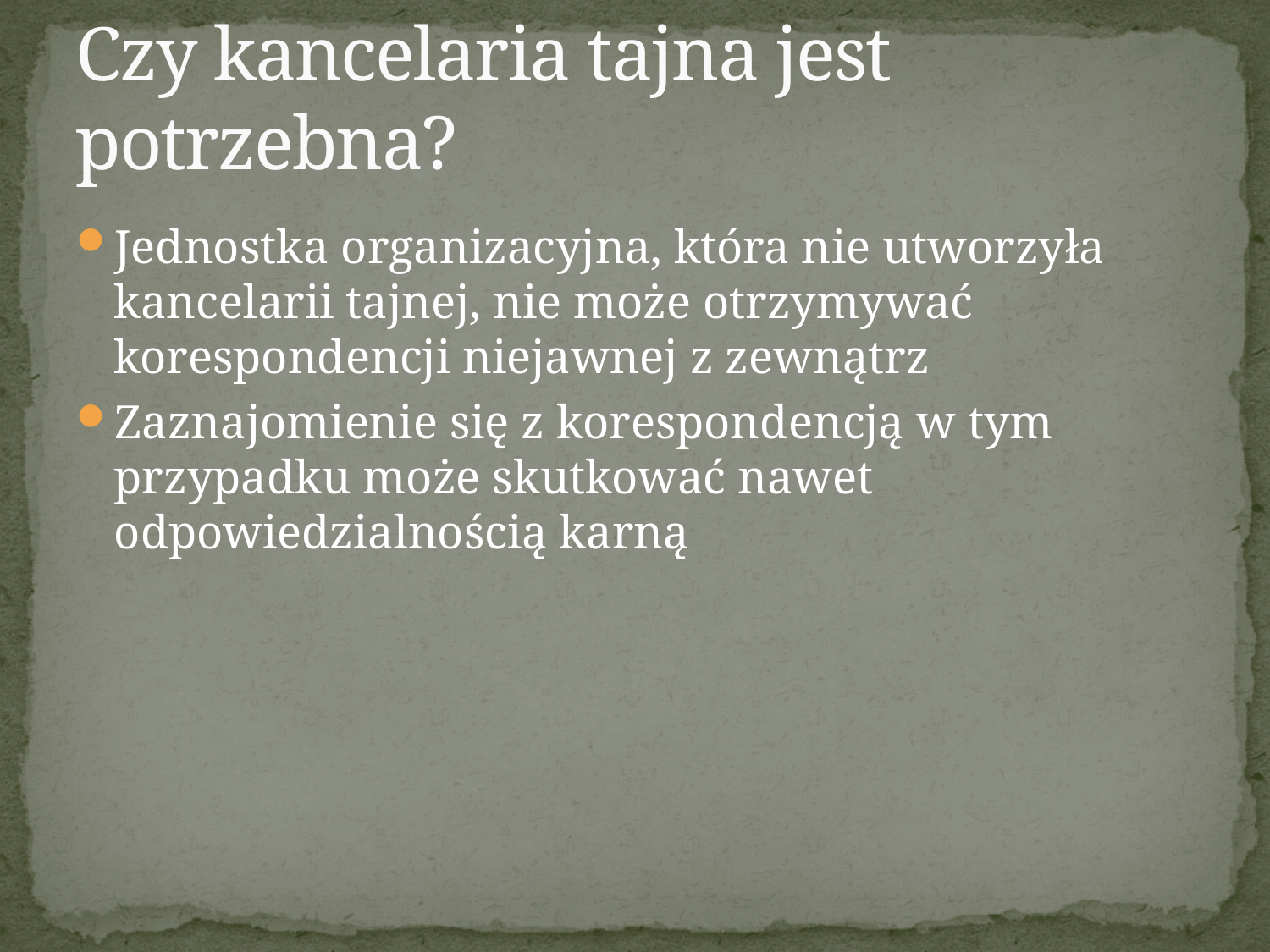

# Czy kancelaria tajna jest potrzebna?
Jednostka organizacyjna, która nie utworzyła kancelarii tajnej, nie może otrzymywać korespondencji niejawnej z zewnątrz
Zaznajomienie się z korespondencją w tym przypadku może skutkować nawet odpowiedzialnością karną